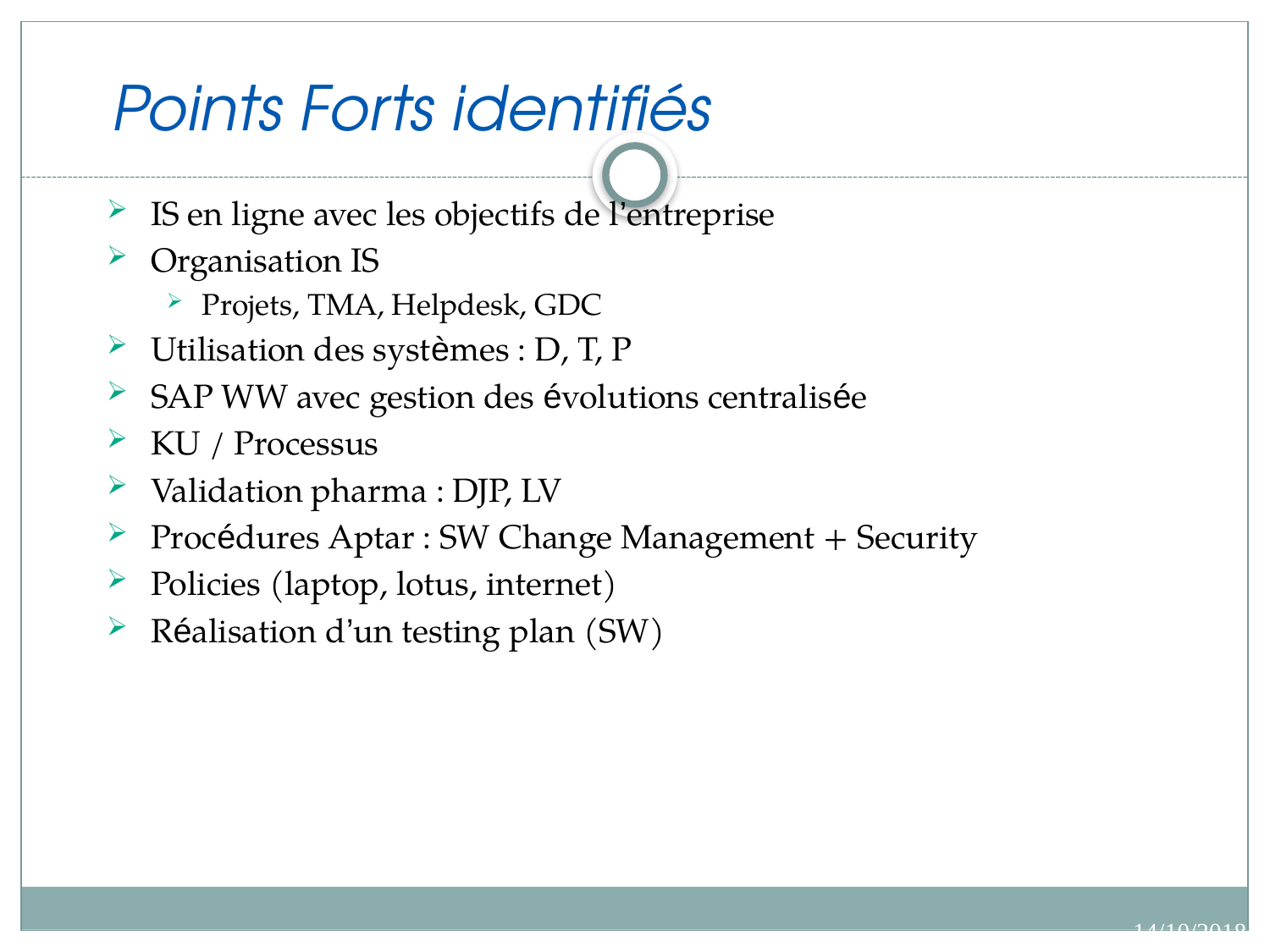

Points Forts identifiés
IS en ligne avec les objectifs de l’entreprise
Organisation IS
Projets, TMA, Helpdesk, GDC
Utilisation des systèmes : D, T, P
SAP WW avec gestion des évolutions centralisée
KU / Processus
Validation pharma : DJP, LV
Procédures Aptar : SW Change Management + Security
Policies (laptop, lotus, internet)
Réalisation d’un testing plan (SW)

14/10/2018